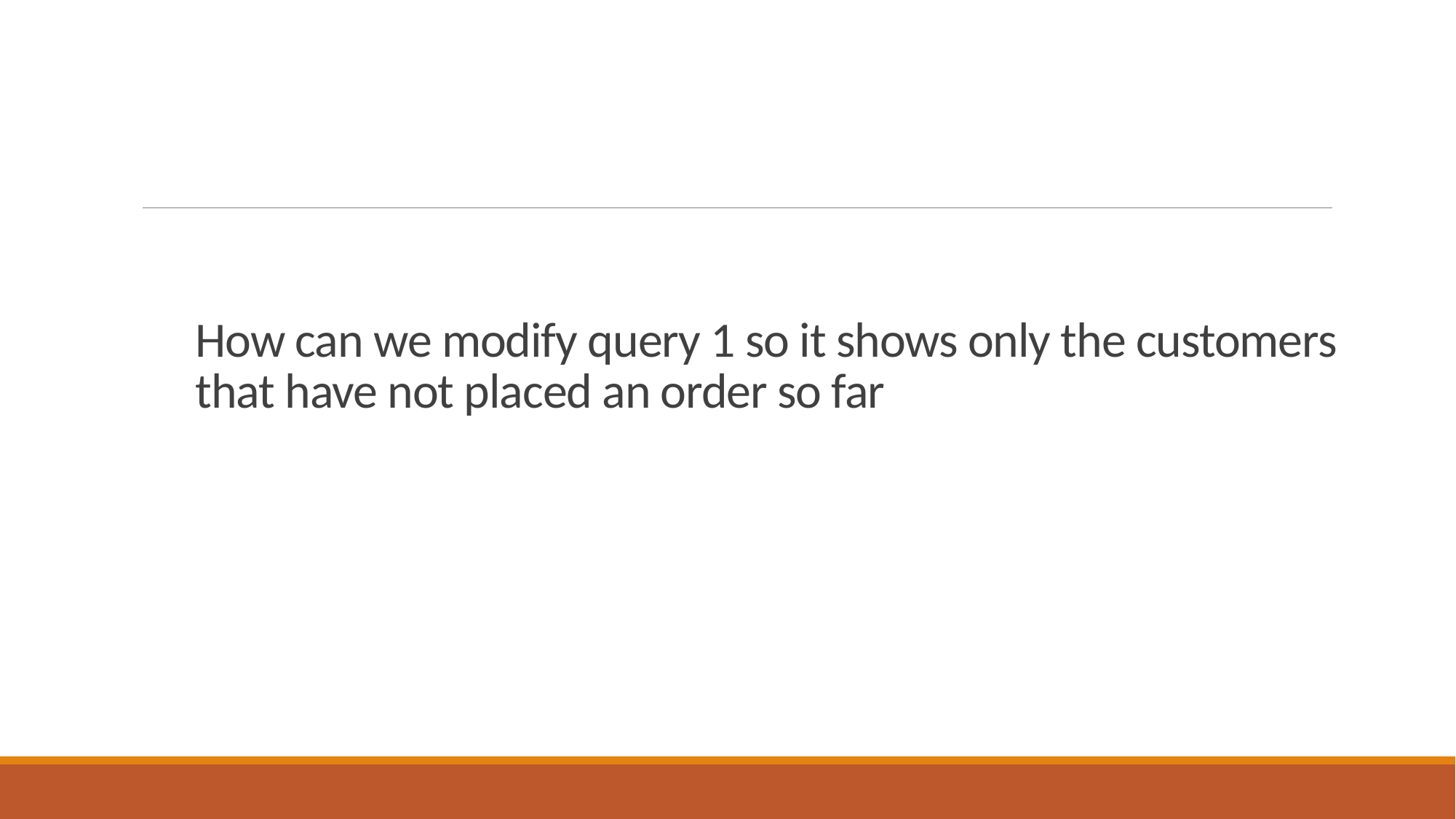

# How can we modify query 1 so it shows only the customers that have not placed an order so far